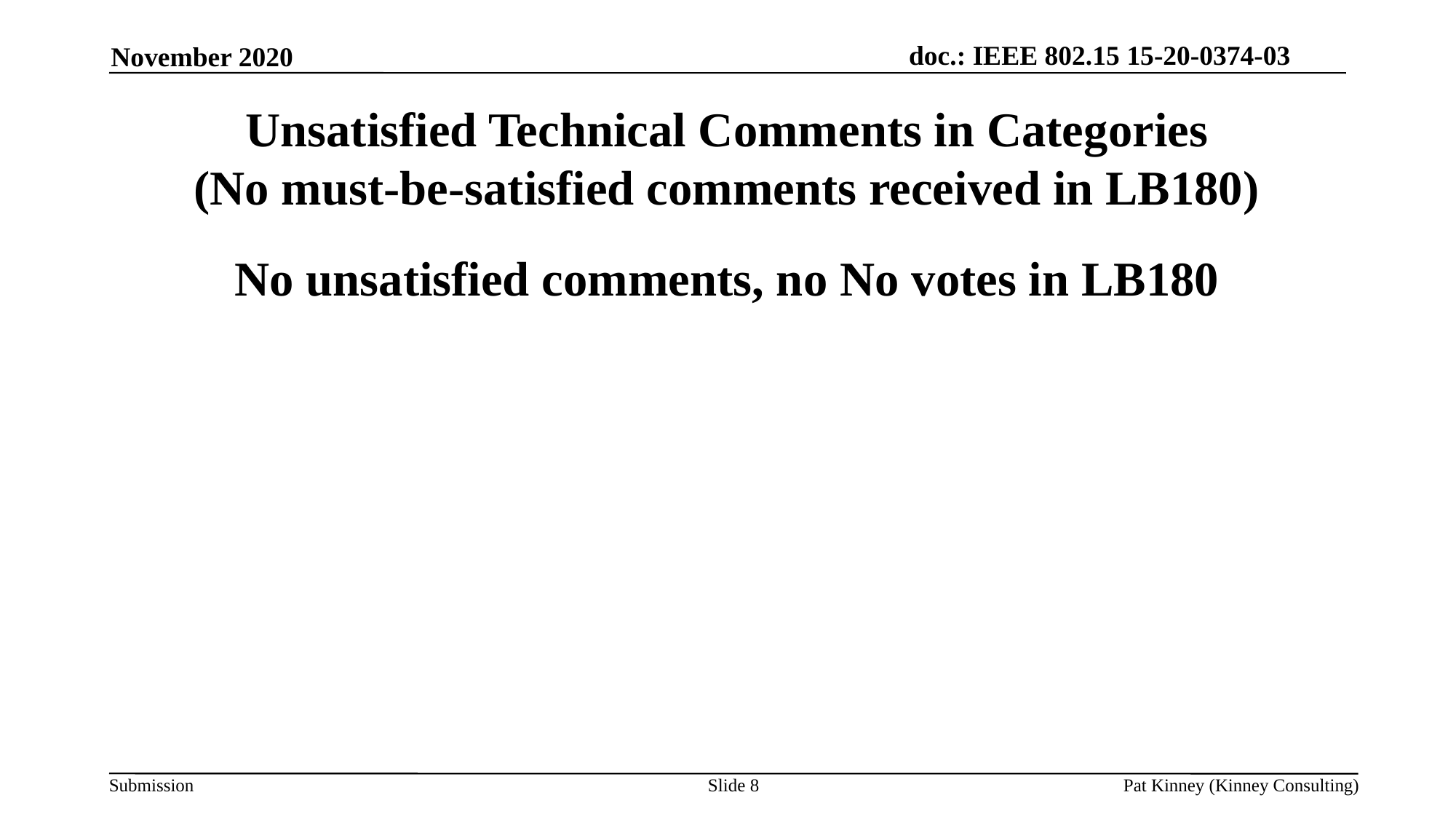

November 2020
Unsatisfied Technical Comments in Categories
(No must-be-satisfied comments received in LB180)
No unsatisfied comments, no No votes in LB180
Slide 8
Pat Kinney (Kinney Consulting)